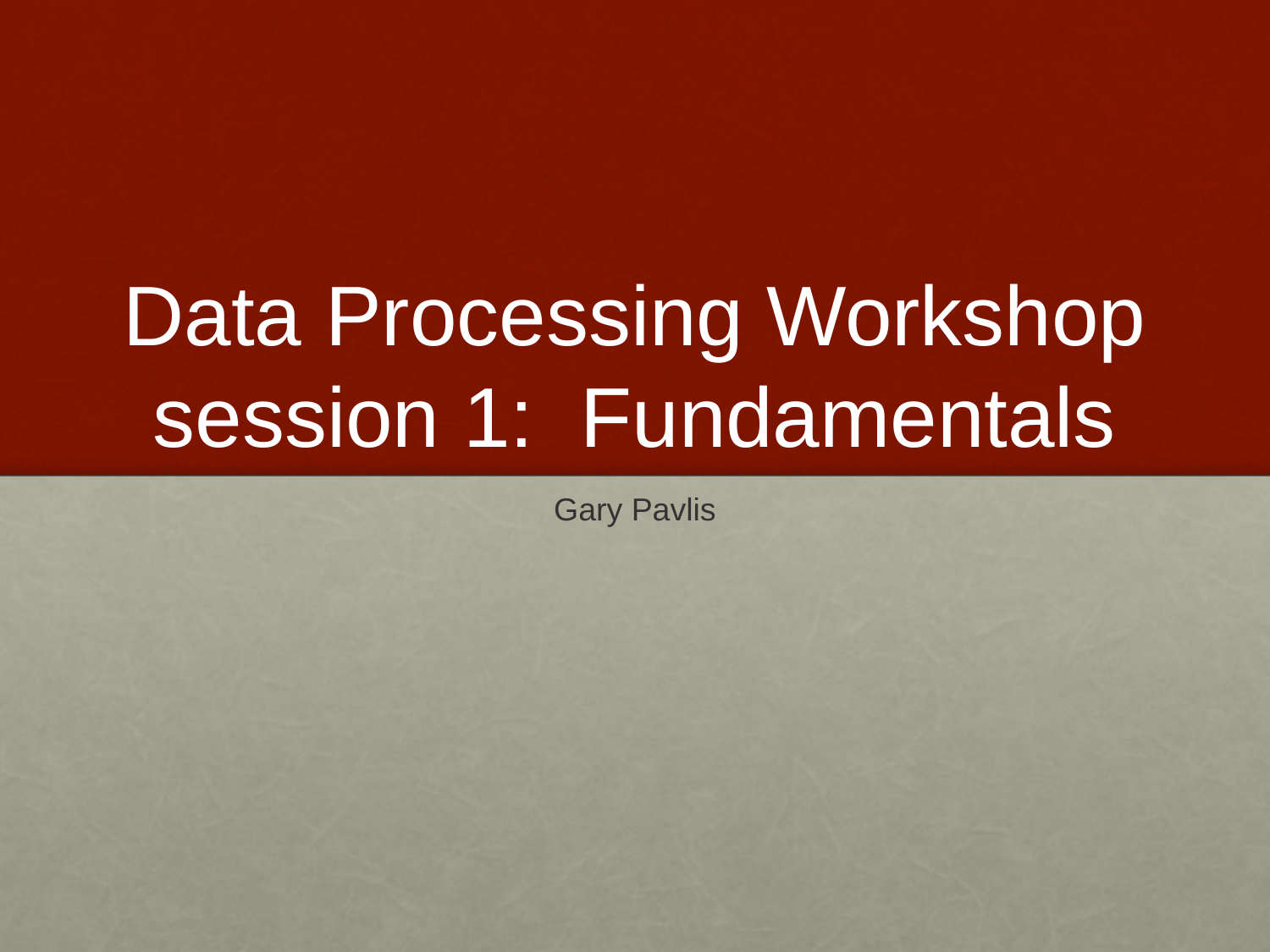

# Data Processing Workshop session 1:  Fundamentals
Gary Pavlis